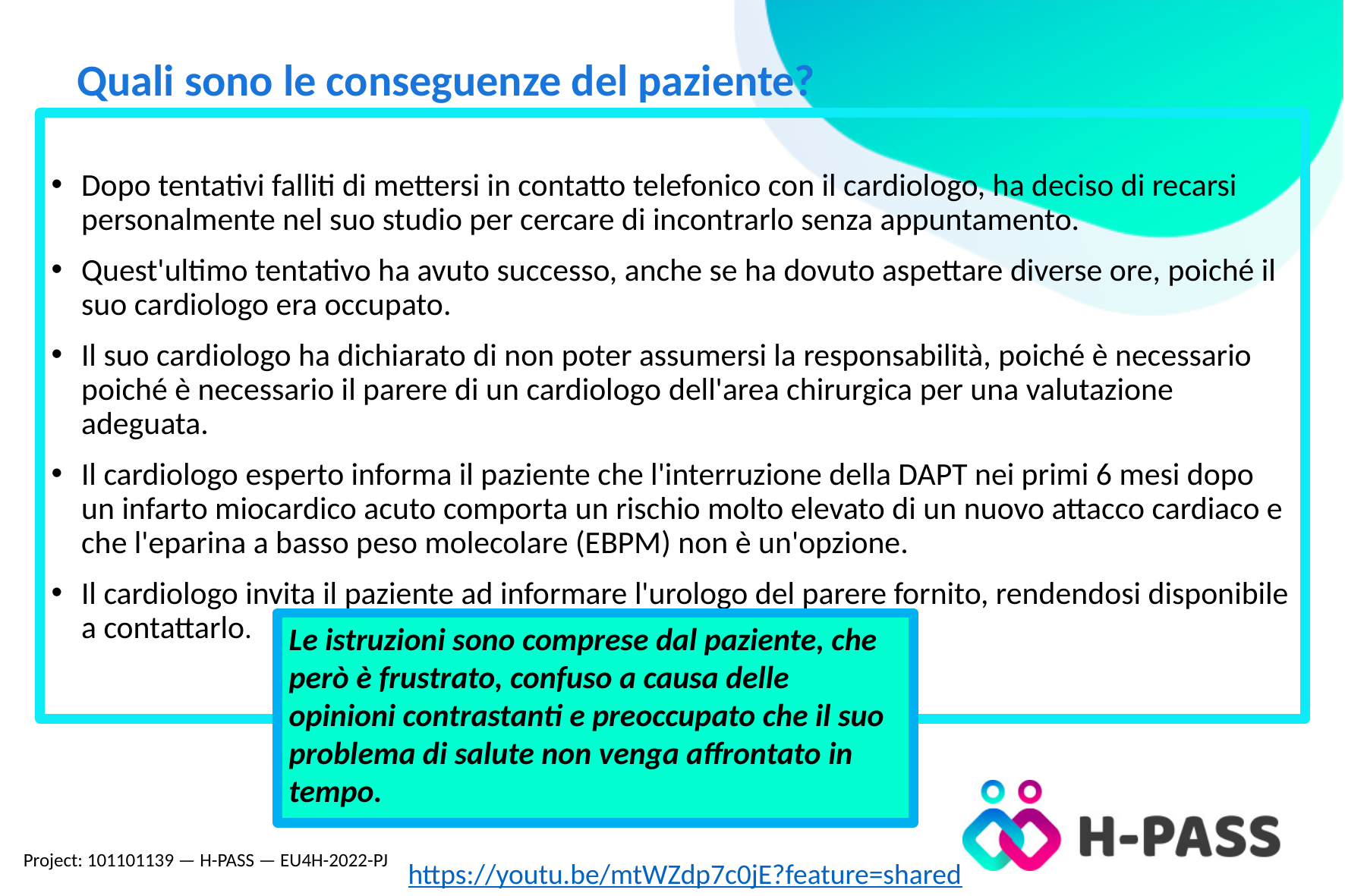

# Quali sono le conseguenze del paziente?

Dopo tentativi falliti di mettersi in contatto telefonico con il cardiologo, ha deciso di recarsi personalmente nel suo studio per cercare di incontrarlo senza appuntamento.
Quest'ultimo tentativo ha avuto successo, anche se ha dovuto aspettare diverse ore, poiché il suo cardiologo era occupato.
Il suo cardiologo ha dichiarato di non poter assumersi la responsabilità, poiché è necessario poiché è necessario il parere di un cardiologo dell'area chirurgica per una valutazione adeguata.
Il cardiologo esperto informa il paziente che l'interruzione della DAPT nei primi 6 mesi dopo un infarto miocardico acuto comporta un rischio molto elevato di un nuovo attacco cardiaco e che l'eparina a basso peso molecolare (EBPM) non è un'opzione.
Il cardiologo invita il paziente ad informare l'urologo del parere fornito, rendendosi disponibile a contattarlo.

Le istruzioni sono comprese dal paziente, che però è frustrato, confuso a causa delle opinioni contrastanti e preoccupato che il suo problema di salute non venga affrontato in tempo.
Project: 101101139 — H-PASS — EU4H-2022-PJ
https://youtu.be/mtWZdp7c0jE?feature=shared